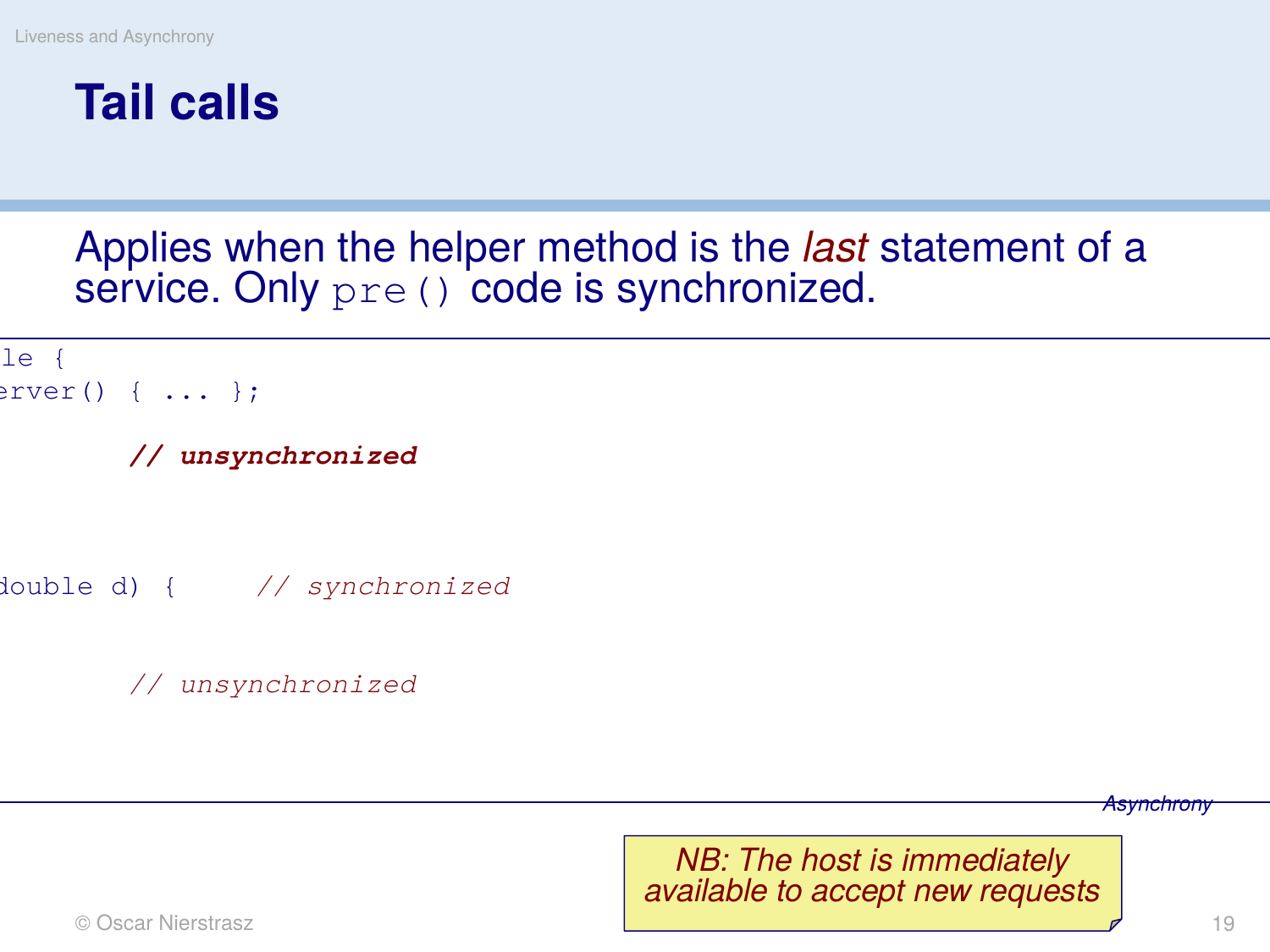

Liveness and Asynchrony
# Tail calls
Applies when the helper method is the last statement of a service. Only pre() code is synchronized.
public class TailCallSubject extends Observable {
	protected Observer observer = new Observer() { ... };
	protected double state;
	public void updateState(double d) {		// unsynchronized
		doUpdate(d); 																// partially synchronized
		sendNotification();												// unsynchronized
	}
	protected synchronized void doUpdate(double d) {	// synchronized
		state = d;
	}
	protected void sendNotification() {		// unsynchronized
		observer.update(this, state);
	}
}
Asynchrony
NB: The host is immediately available to accept new requests
© Oscar Nierstrasz
19